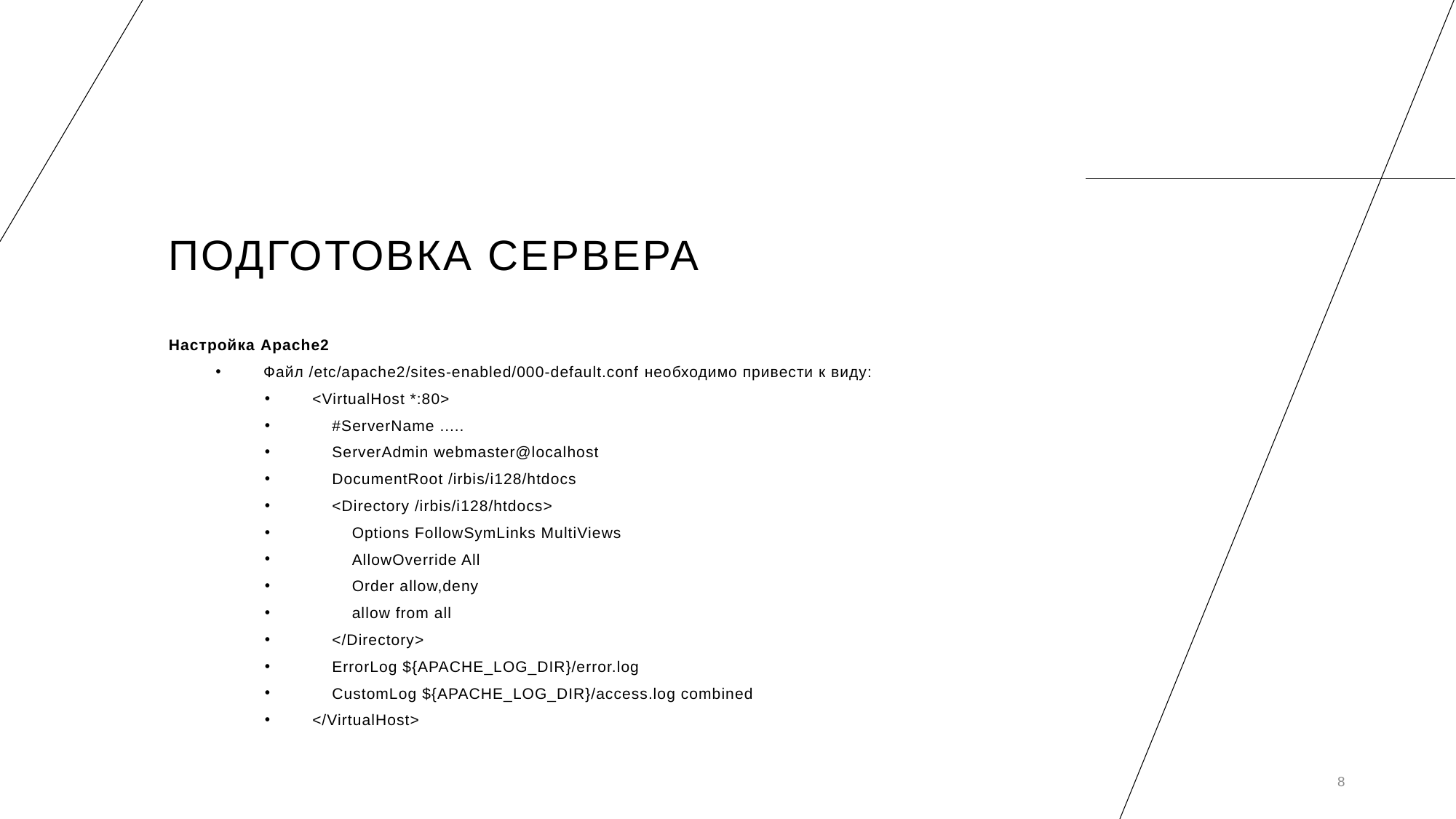

# Подготовка сервера
Настройка Apache2
Файл /etc/apache2/sites-enabled/000-default.conf необходимо привести к виду:
<VirtualHost *:80>
    #ServerName .....
    ServerAdmin webmaster@localhost
    DocumentRoot /irbis/i128/htdocs
    <Directory /irbis/i128/htdocs>
        Options FollowSymLinks MultiViews
        AllowOverride All
        Order allow,deny
        allow from all
    </Directory>
    ErrorLog ${APACHE_LOG_DIR}/error.log
    CustomLog ${APACHE_LOG_DIR}/access.log combined
</VirtualHost>
8